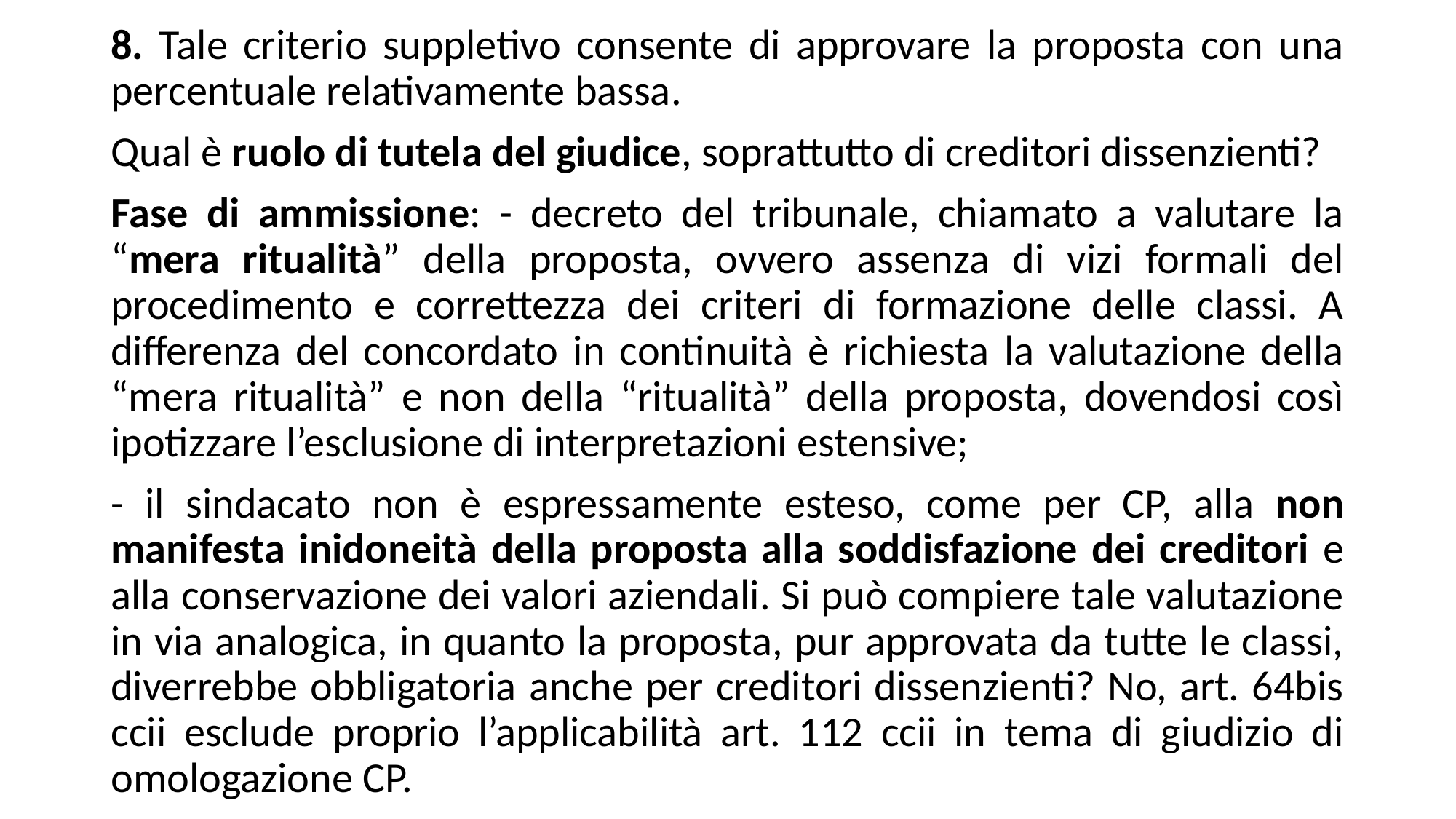

8. Tale criterio suppletivo consente di approvare la proposta con una percentuale relativamente bassa.
Qual è ruolo di tutela del giudice, soprattutto di creditori dissenzienti?
Fase di ammissione: - decreto del tribunale, chiamato a valutare la “mera ritualità” della proposta, ovvero assenza di vizi formali del procedimento e correttezza dei criteri di formazione delle classi. A differenza del concordato in continuità è richiesta la valutazione della “mera ritualità” e non della “ritualità” della proposta, dovendosi così ipotizzare l’esclusione di interpretazioni estensive;
- il sindacato non è espressamente esteso, come per CP, alla non manifesta inidoneità della proposta alla soddisfazione dei creditori e alla conservazione dei valori aziendali. Si può compiere tale valutazione in via analogica, in quanto la proposta, pur approvata da tutte le classi, diverrebbe obbligatoria anche per creditori dissenzienti? No, art. 64bis ccii esclude proprio l’applicabilità art. 112 ccii in tema di giudizio di omologazione CP.